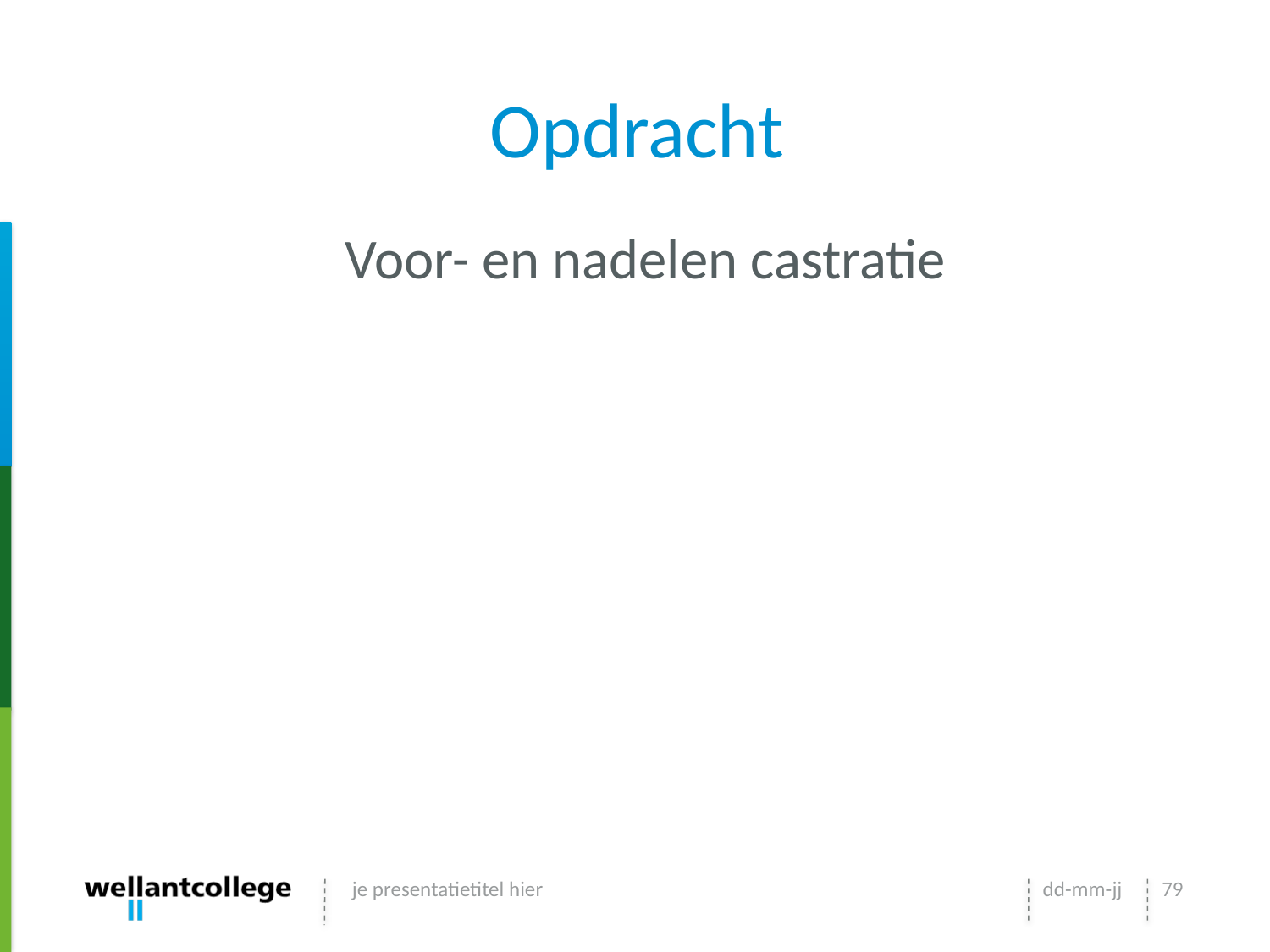

# Opdracht
Voor- en nadelen castratie
je presentatietitel hier
dd-mm-jj
79